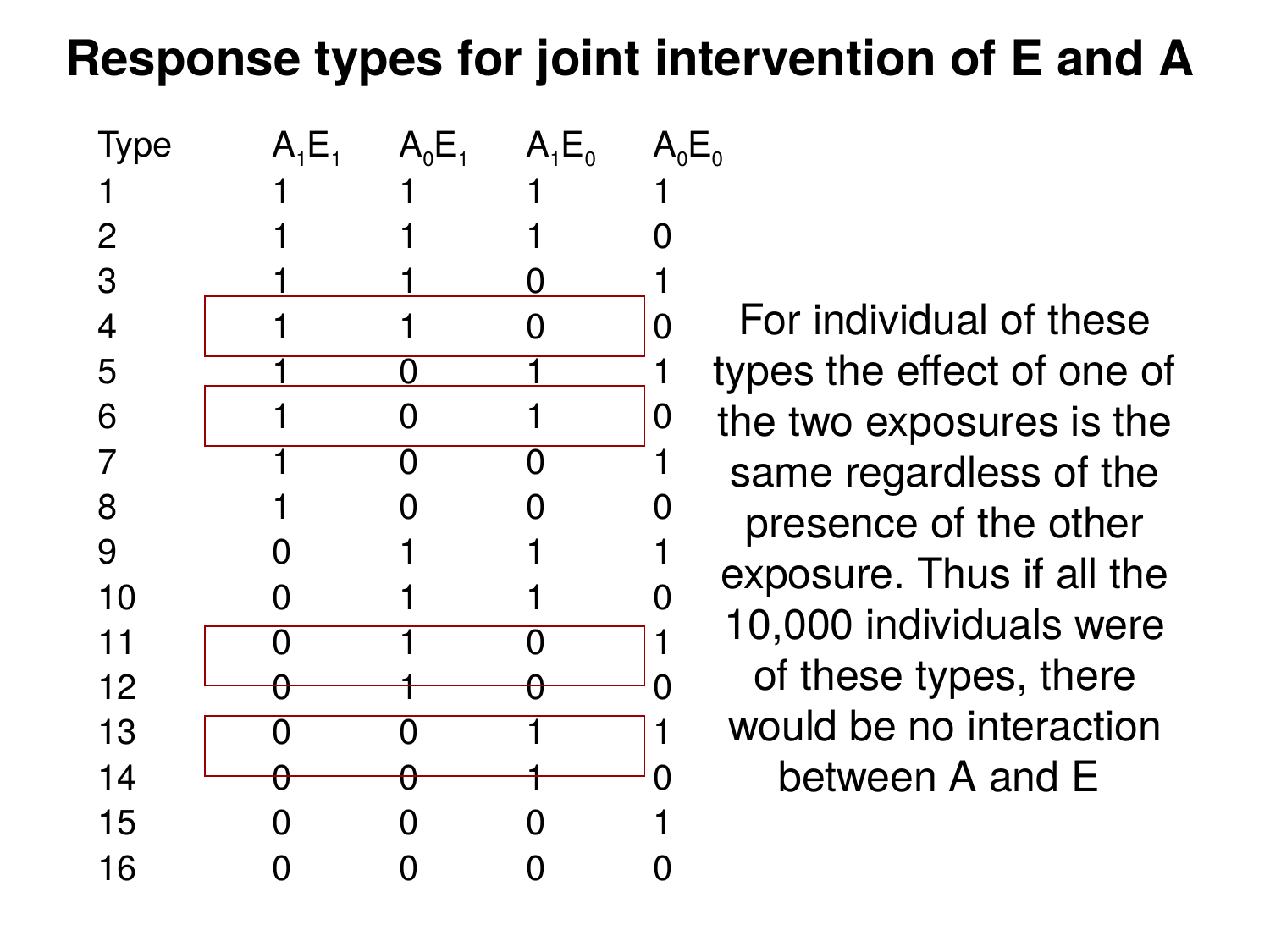

# Response types for joint intervention of E and A
Type 	A1E1	A0E1	A1E0	A0E0
1		1	1	1	1
2		1	1	1	0
3		1	1	0	1
4		1	1	0	0
5		1	0	1	1
6		1	0	1	0
7		1	0	0	1
8		1	0	0	0
9		0	1	1	1
10		0	1	1	0
11		0	1	0	1
12		0	1	0	0
13		0	0	1	1
14		0	0	1	0
15		0	0	0	1
16		0	0	0	0
For individual of these types the effect of one of the two exposures is the same regardless of the presence of the other exposure. Thus if all the 10,000 individuals were of these types, there would be no interaction between A and E